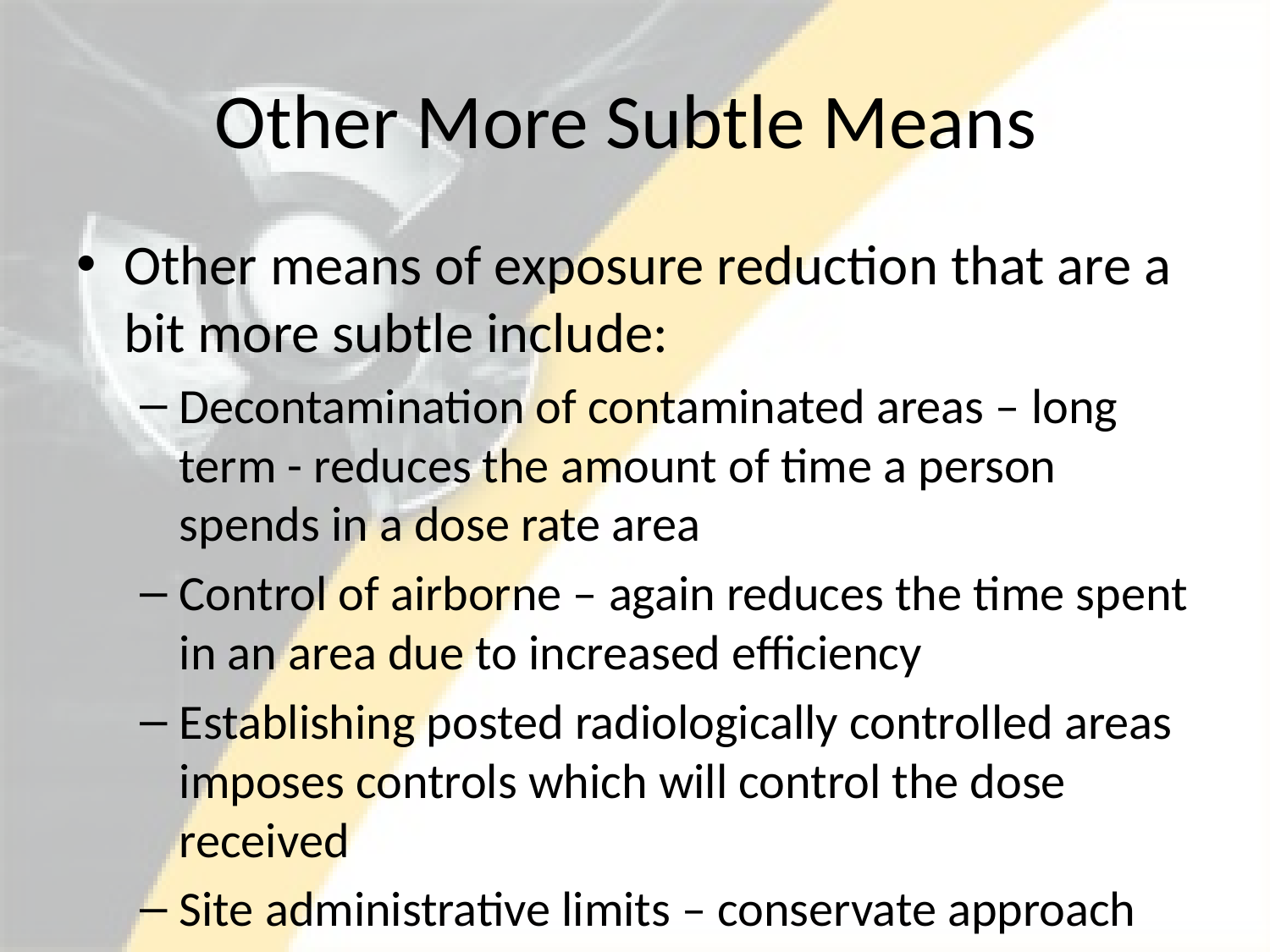

# Other More Subtle Means
Other means of exposure reduction that are a bit more subtle include:
Decontamination of contaminated areas – long term - reduces the amount of time a person spends in a dose rate area
Control of airborne – again reduces the time spent in an area due to increased efficiency
Establishing posted radiologically controlled areas imposes controls which will control the dose received
Site administrative limits – conservate approach